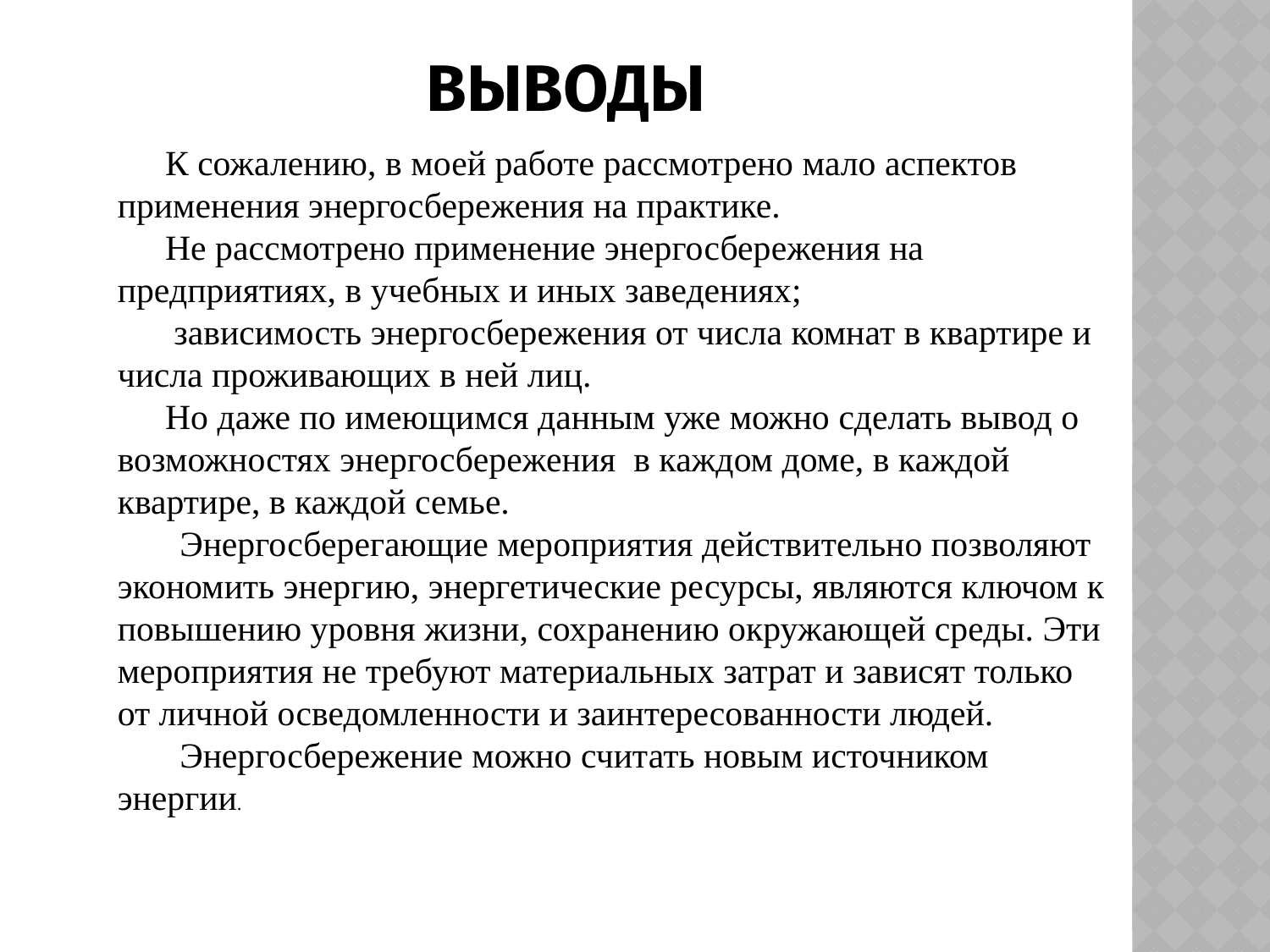

# Выводы
К сожалению, в моей работе рассмотрено мало аспектов применения энергосбережения на практике.
Не рассмотрено применение энергосбережения на предприятиях, в учебных и иных заведениях;
 зависимость энергосбережения от числа комнат в квартире и числа проживающих в ней лиц.
Но даже по имеющимся данным уже можно сделать вывод о возможностях энергосбережения  в каждом доме, в каждой квартире, в каждой семье.
Энергосберегающие мероприятия действительно позволяют экономить энергию, энергетические ресурсы, являются ключом к повышению уровня жизни, сохранению окружающей среды. Эти  мероприятия не требуют материальных затрат и зависят только от личной осведомленности и заинтересованности людей.
Энергосбережение можно считать новым источником энергии.